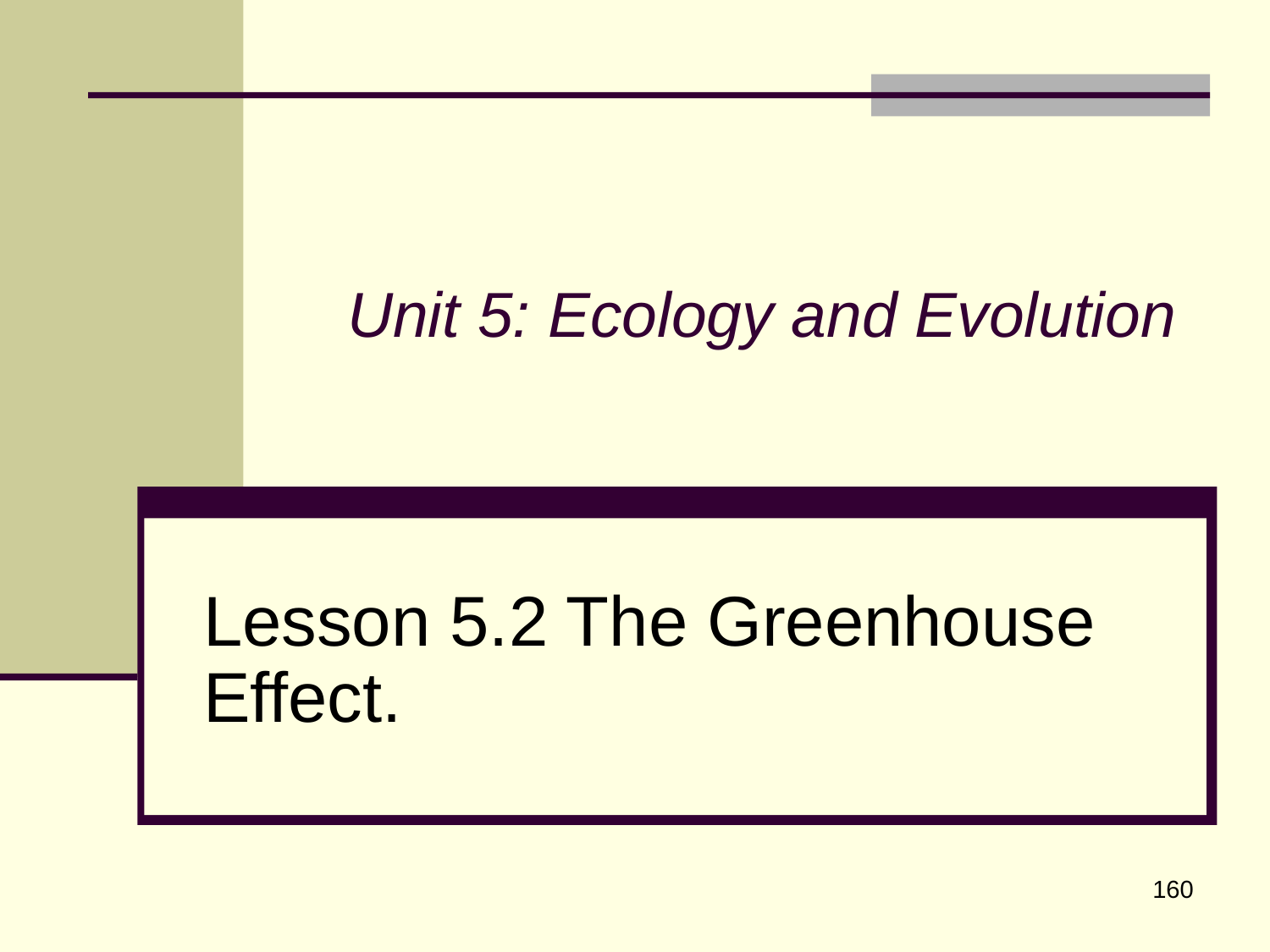

# Unit 5: Ecology and Evolution
Lesson 5.2 The Greenhouse Effect.
160